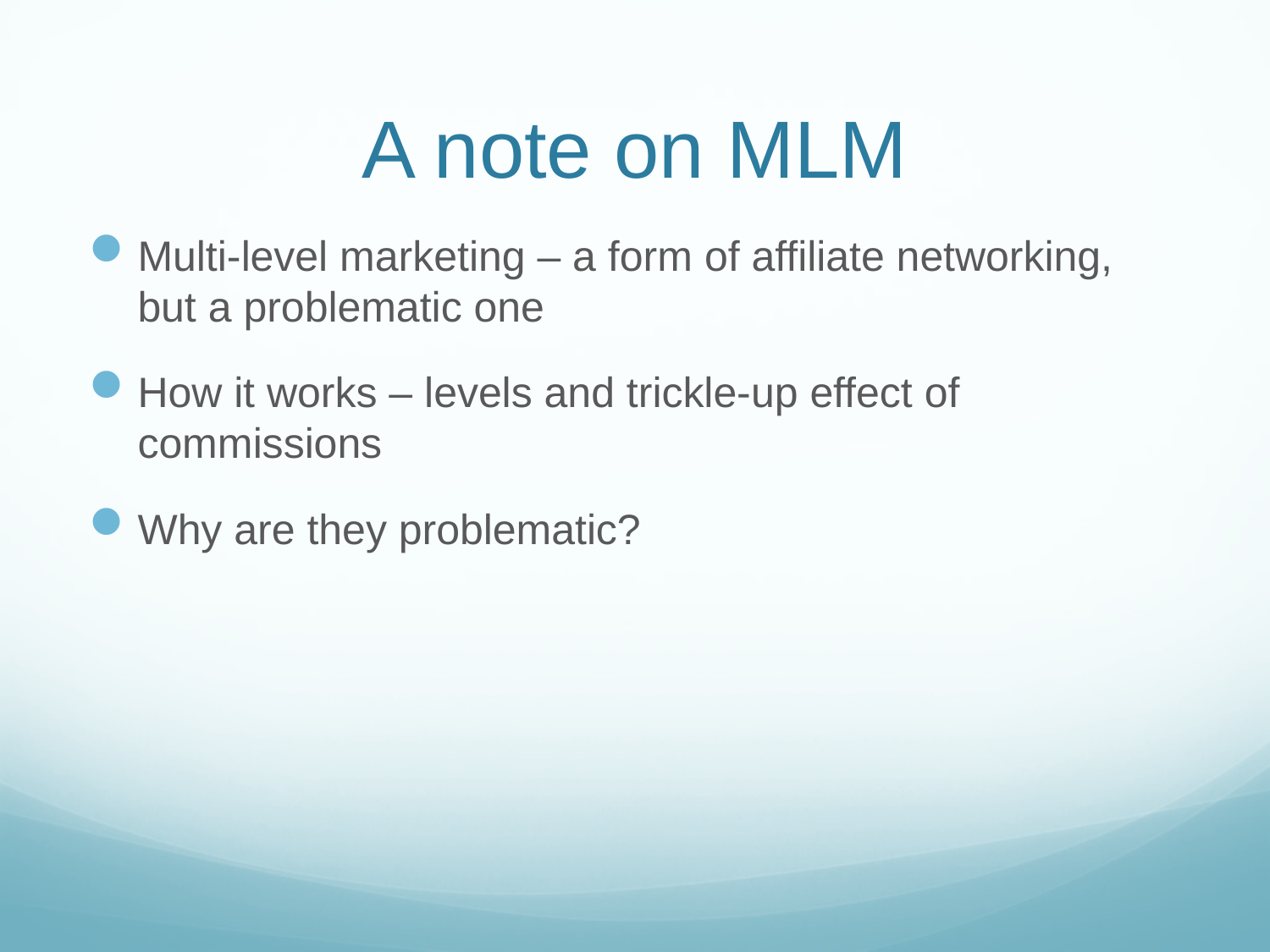

# A note on MLM
Multi-level marketing – a form of affiliate networking, but a problematic one
How it works – levels and trickle-up effect of commissions
Why are they problematic?